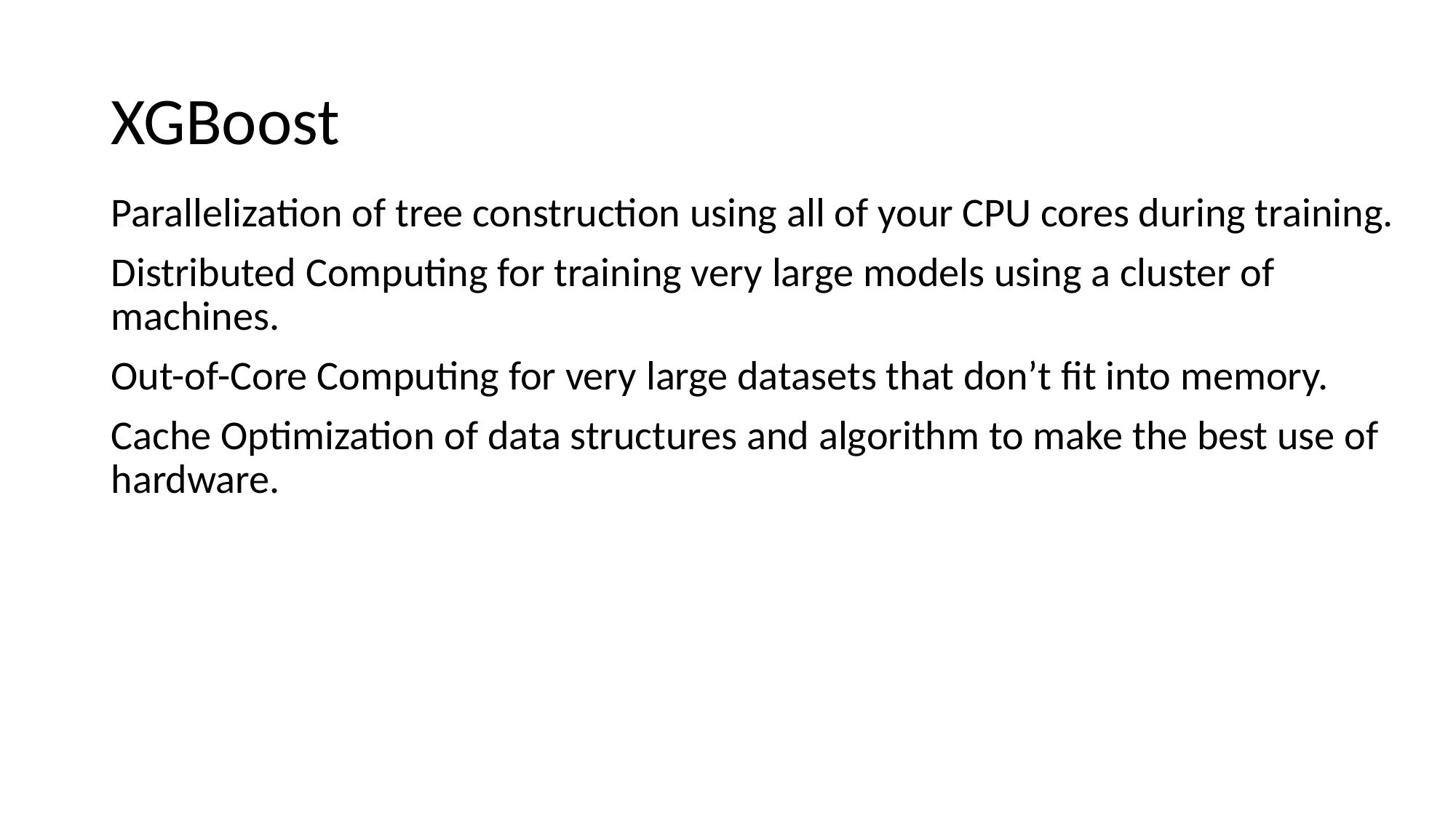

# XGBoost
Parallelization of tree construction using all of your CPU cores during training.
Distributed Computing for training very large models using a cluster of machines.
Out-of-Core Computing for very large datasets that don’t fit into memory.
Cache Optimization of data structures and algorithm to make the best use of hardware.